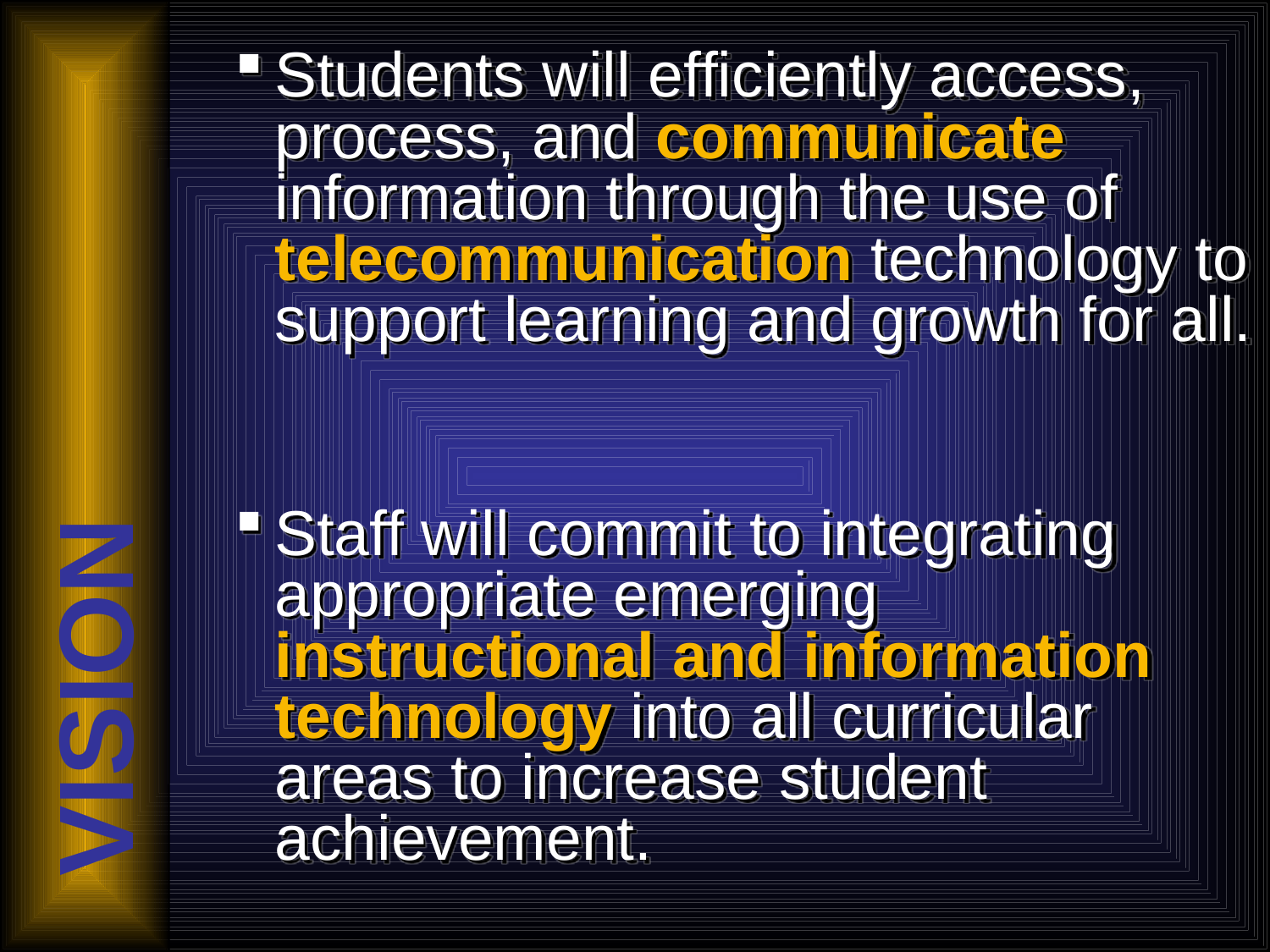

Students will efficiently access, process, and communicate information through the use of telecommunication technology to support learning and growth for all.

Staff will commit to integrating appropriate emerging instructional and information technology into all curricular areas to increase student achievement.

VISION